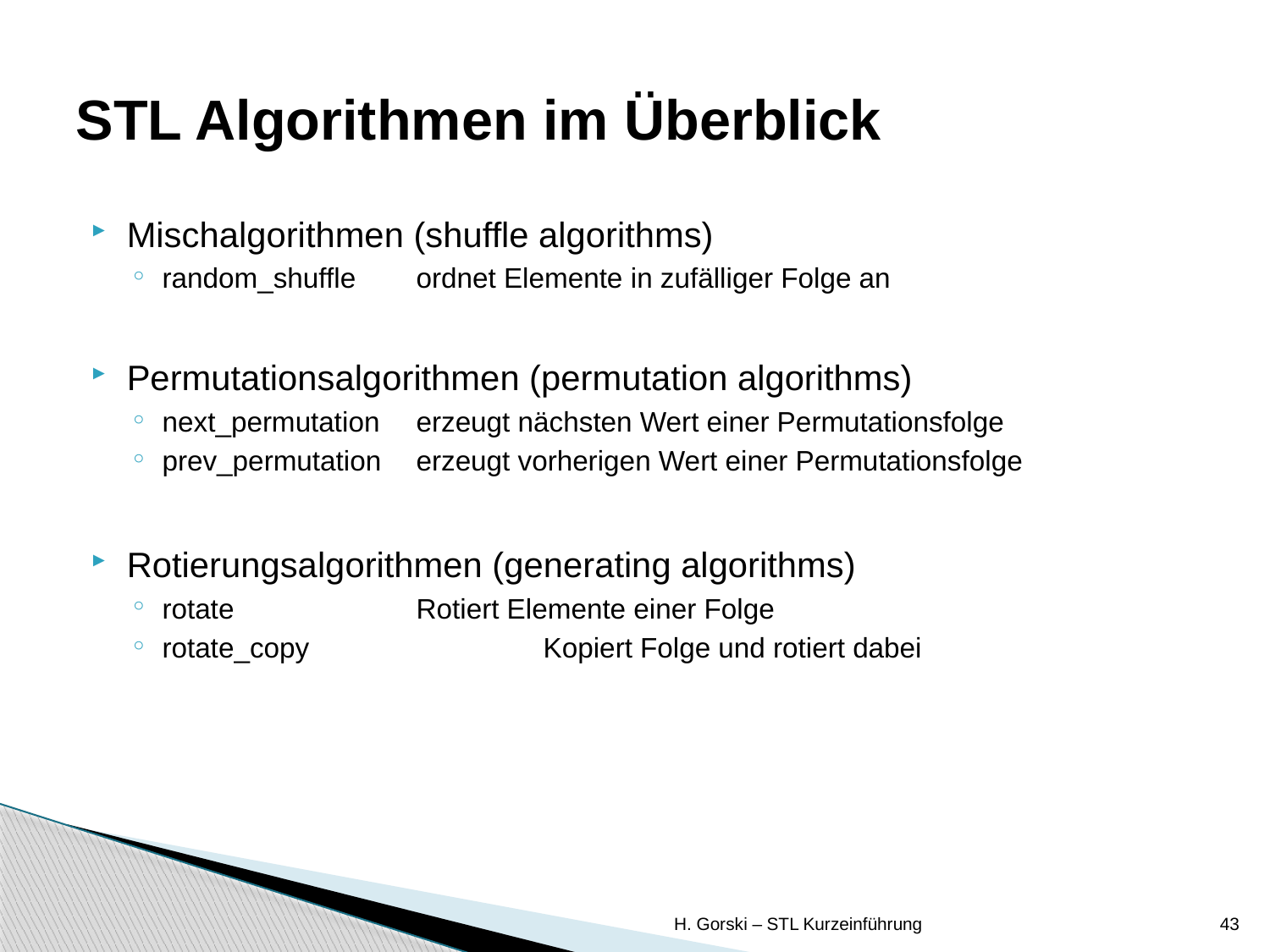

# STL Algorithmen im Überblick
Mischalgorithmen (shuffle algorithms)
random_shuffle	ordnet Elemente in zufälliger Folge an

Permutationsalgorithmen (permutation algorithms)
next_permutation	erzeugt nächsten Wert einer Permutationsfolge
prev_permutation	erzeugt vorherigen Wert einer Permutationsfolge

Rotierungsalgorithmen (generating algorithms)
rotate		Rotiert Elemente einer Folge
rotate_copy		Kopiert Folge und rotiert dabei
H. Gorski – STL Kurzeinführung
43